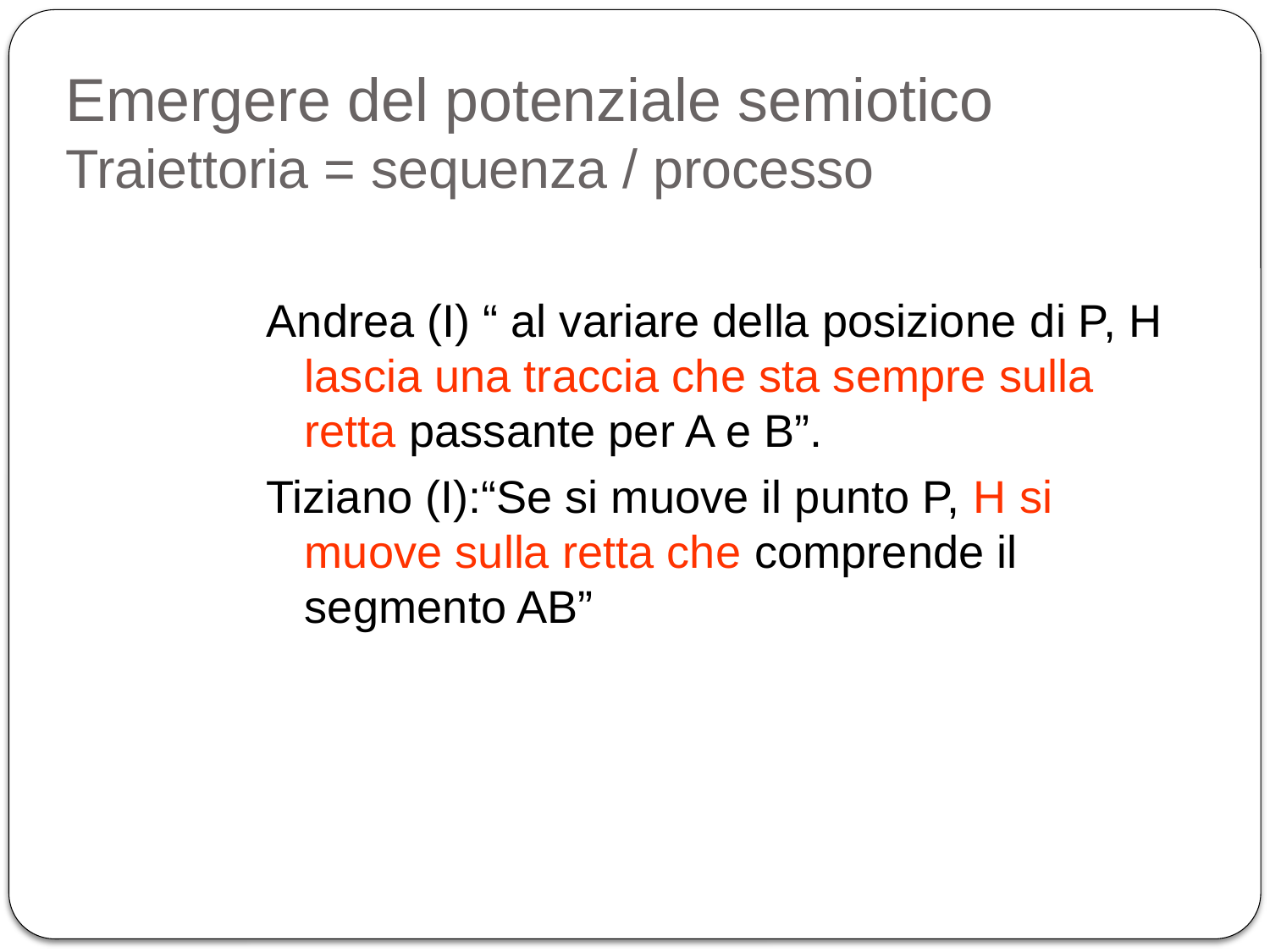

# Emergere del potenziale semiotico Traiettoria = sequenza / processo
Andrea (I) “ al variare della posizione di P, H lascia una traccia che sta sempre sulla retta passante per A e B”.
Tiziano (I):“Se si muove il punto P, H si muove sulla retta che comprende il segmento AB”